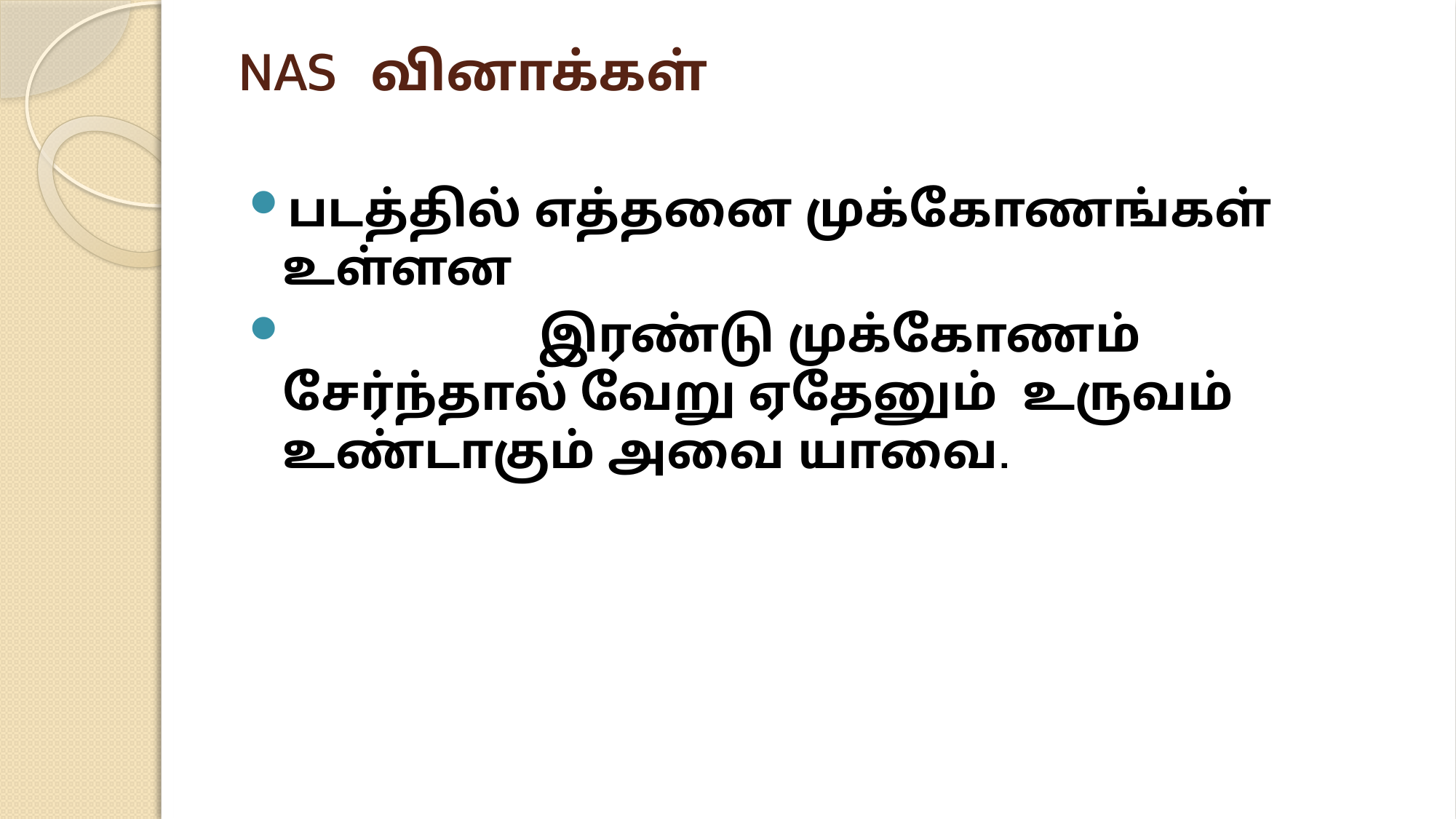

# NAS  வினாக்கள்
படத்தில் எத்தனை முக்கோணங்கள் உள்ளன
                    இரண்டு முக்கோணம் சேர்ந்தால் வேறு ஏதேனும்  உருவம் உண்டாகும் அவை யாவை.